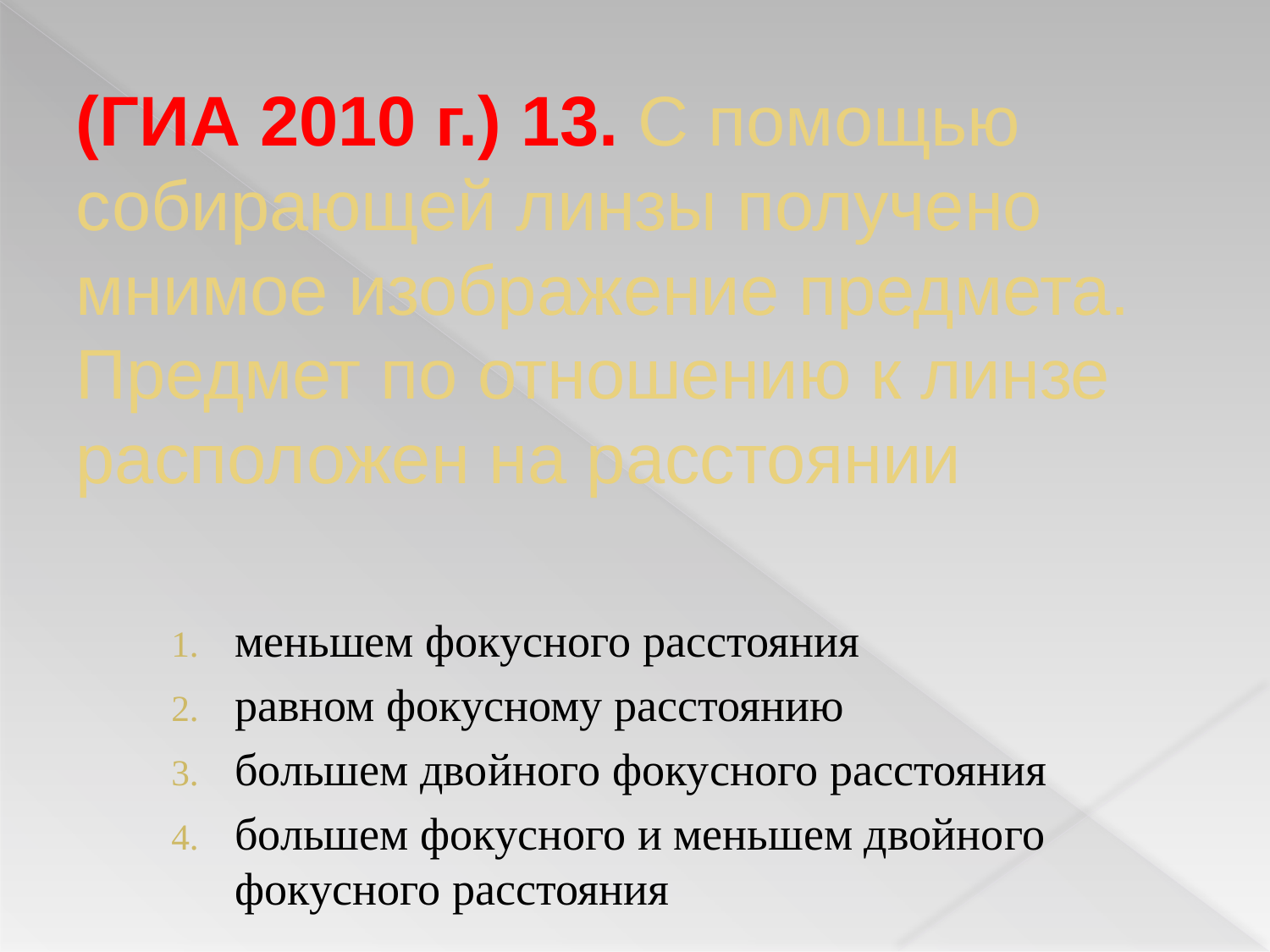

# (ГИА 2010 г.) 13. С помощью собирающей линзы получено мнимое изображение предмета. Предмет по отношению к линзе расположен на расстоянии
меньшем фокусного расстояния
равном фокусному расстоянию
большем двойного фокусного расстояния
большем фокусного и меньшем двойного фокусного расстояния